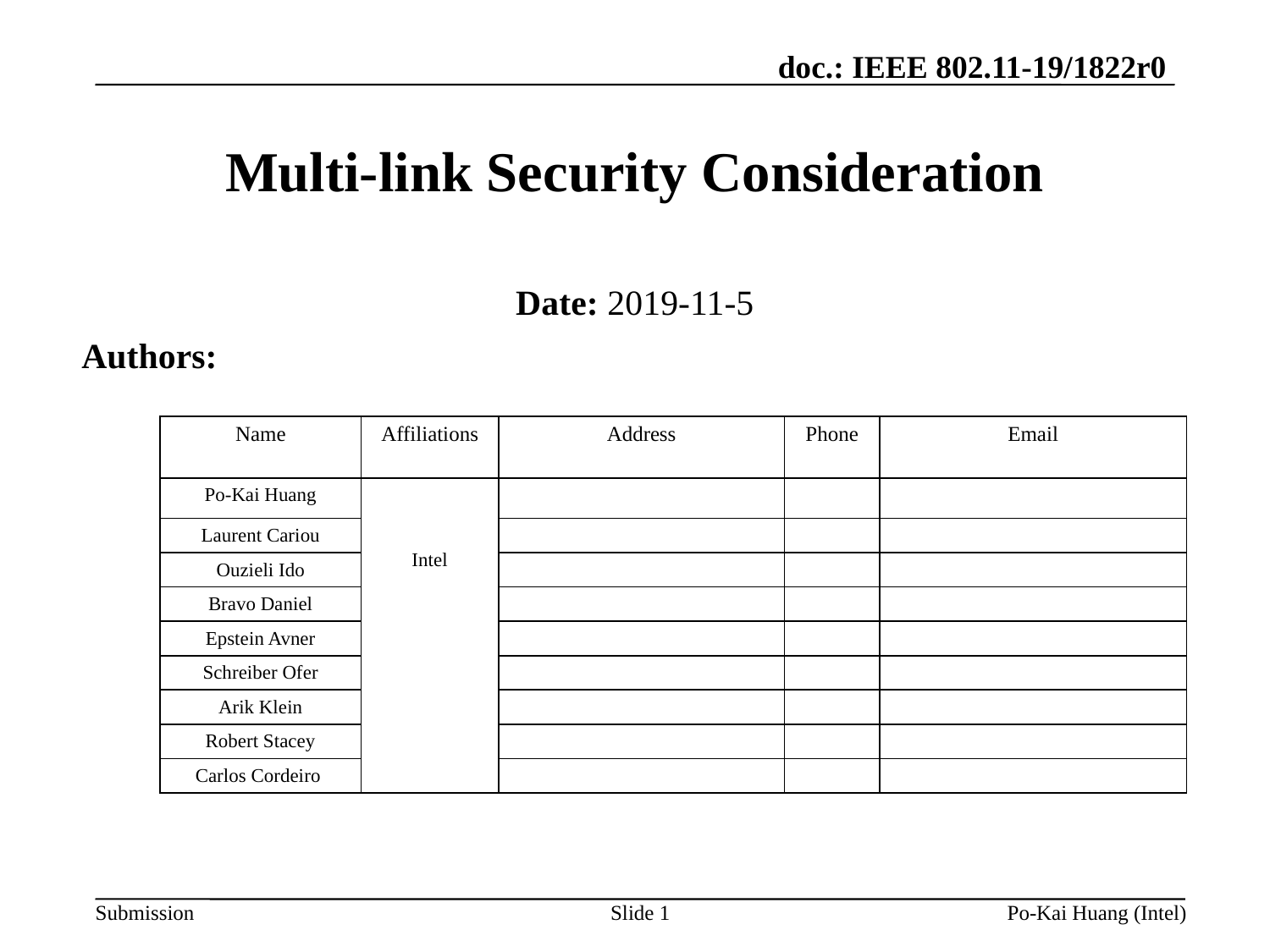

# Multi-link Security Consideration
Date: 2019-11-5
Authors:
| Name | Affiliations | Address | Phone | Email |
| --- | --- | --- | --- | --- |
| Po-Kai Huang | Intel |  |  |  |
| Laurent Cariou |  |  |  |  |
| Ouzieli Ido |  |  |  |  |
| Bravo Daniel |  |  |  |  |
| Epstein Avner |  |  |  |  |
| Schreiber Ofer |  |  |  |  |
| Arik Klein |  |  |  |  |
| Robert Stacey |  |  |  |  |
| Carlos Cordeiro |  |  |  |  |
Slide 1
Po-Kai Huang (Intel)